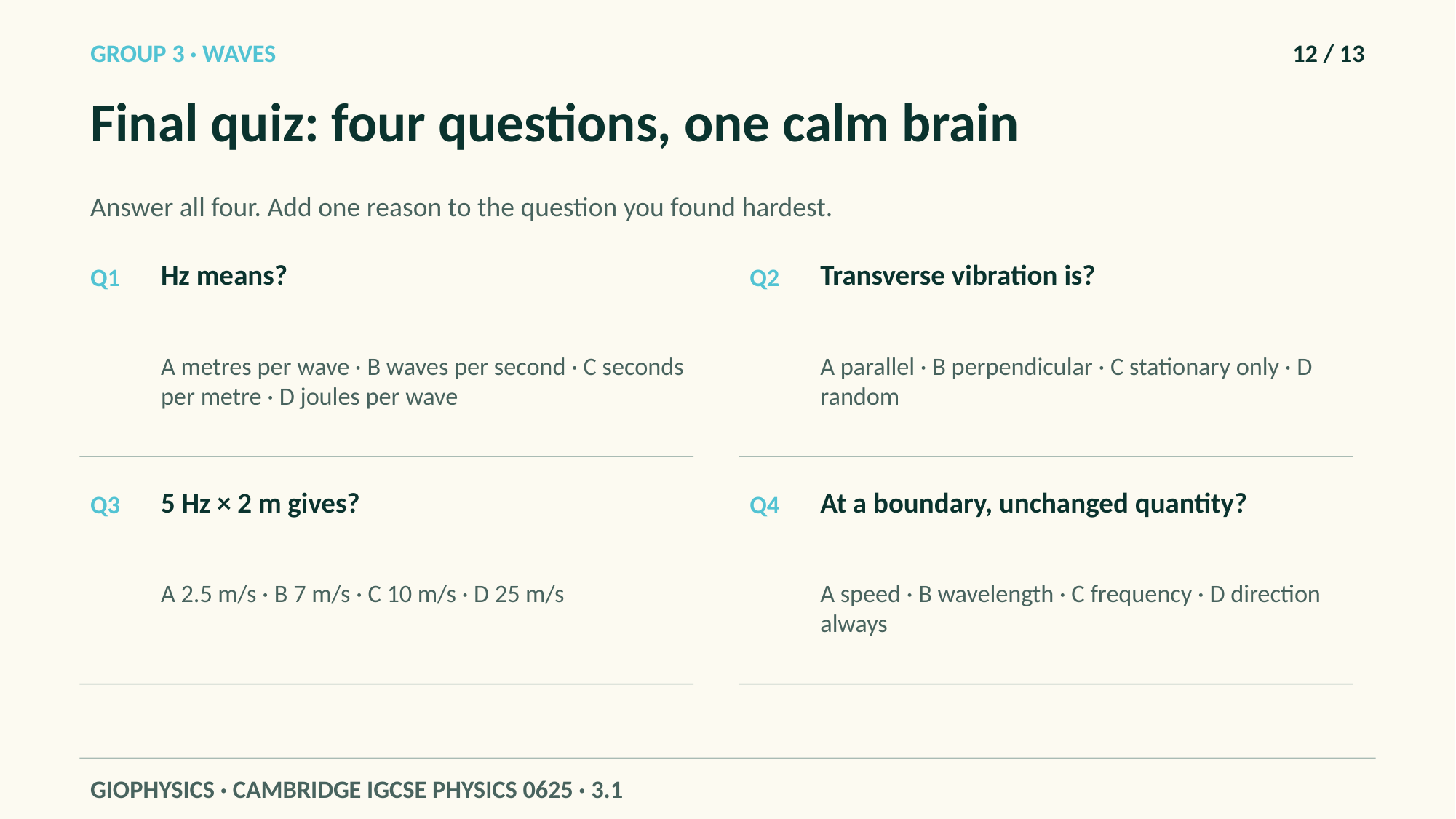

GROUP 3 · WAVES
12 / 13
Final quiz: four questions, one calm brain
Answer all four. Add one reason to the question you found hardest.
Hz means?
Transverse vibration is?
Q1
Q2
A metres per wave · B waves per second · C seconds per metre · D joules per wave
A parallel · B perpendicular · C stationary only · D random

5 Hz × 2 m gives?
At a boundary, unchanged quantity?
Q3
Q4
A 2.5 m/s · B 7 m/s · C 10 m/s · D 25 m/s
A speed · B wavelength · C frequency · D direction always

GIOPHYSICS · CAMBRIDGE IGCSE PHYSICS 0625 · 3.1